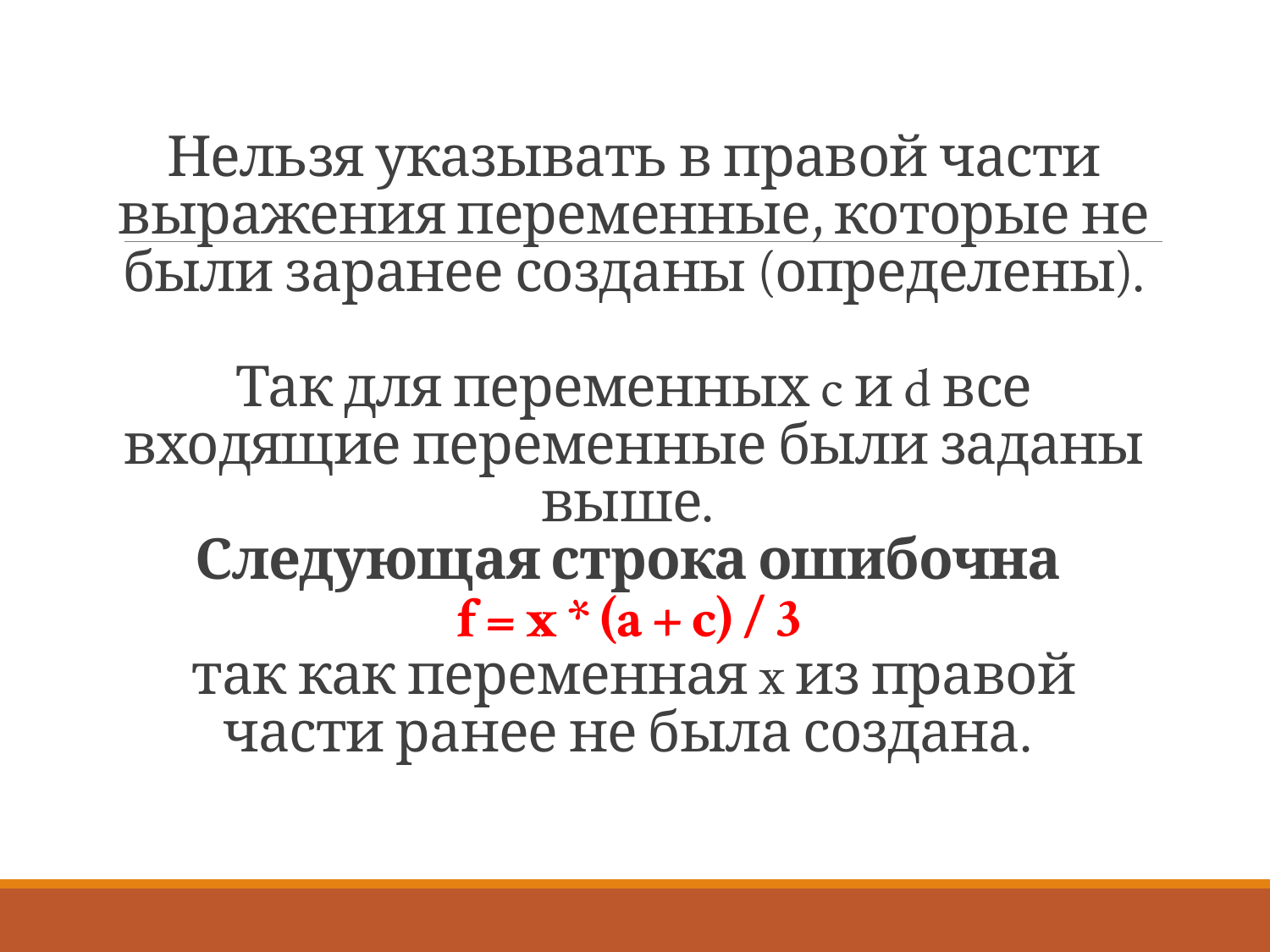

# Нельзя указывать в правой части выражения переменные, которые не были заранее созданы (определены). Так для переменных c и d все входящие переменные были заданы выше. Следующая строка ошибочна f = x * (a + c) / 3 так как переменная x из правой части ранее не была создана.